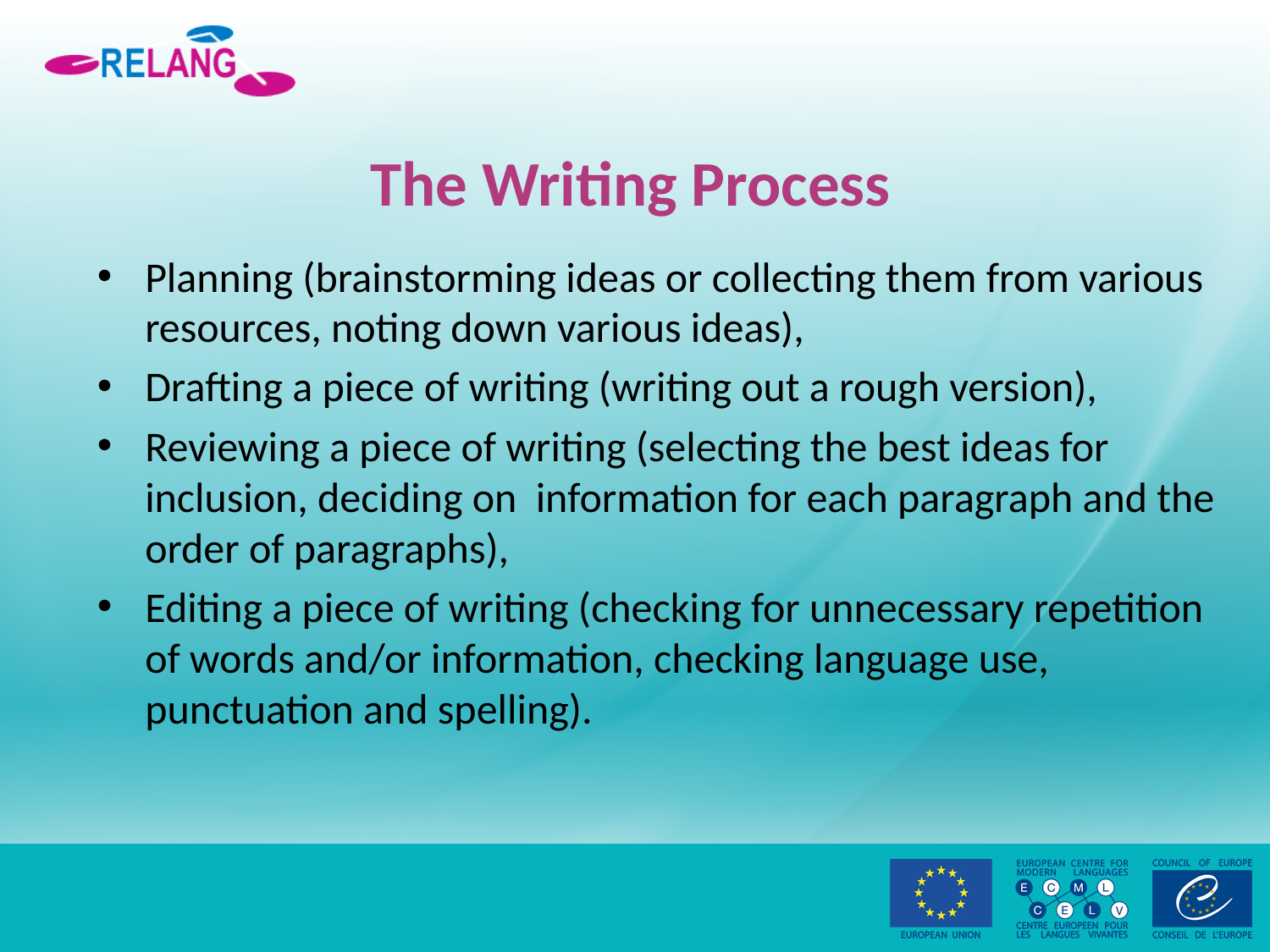

# The Writing Process
Planning (brainstorming ideas or collecting them from various resources, noting down various ideas),
Drafting a piece of writing (writing out a rough version),
Reviewing a piece of writing (selecting the best ideas for inclusion, deciding on  information for each paragraph and the order of paragraphs),
Editing a piece of writing (checking for unnecessary repetition of words and/or information, checking language use, punctuation and spelling).